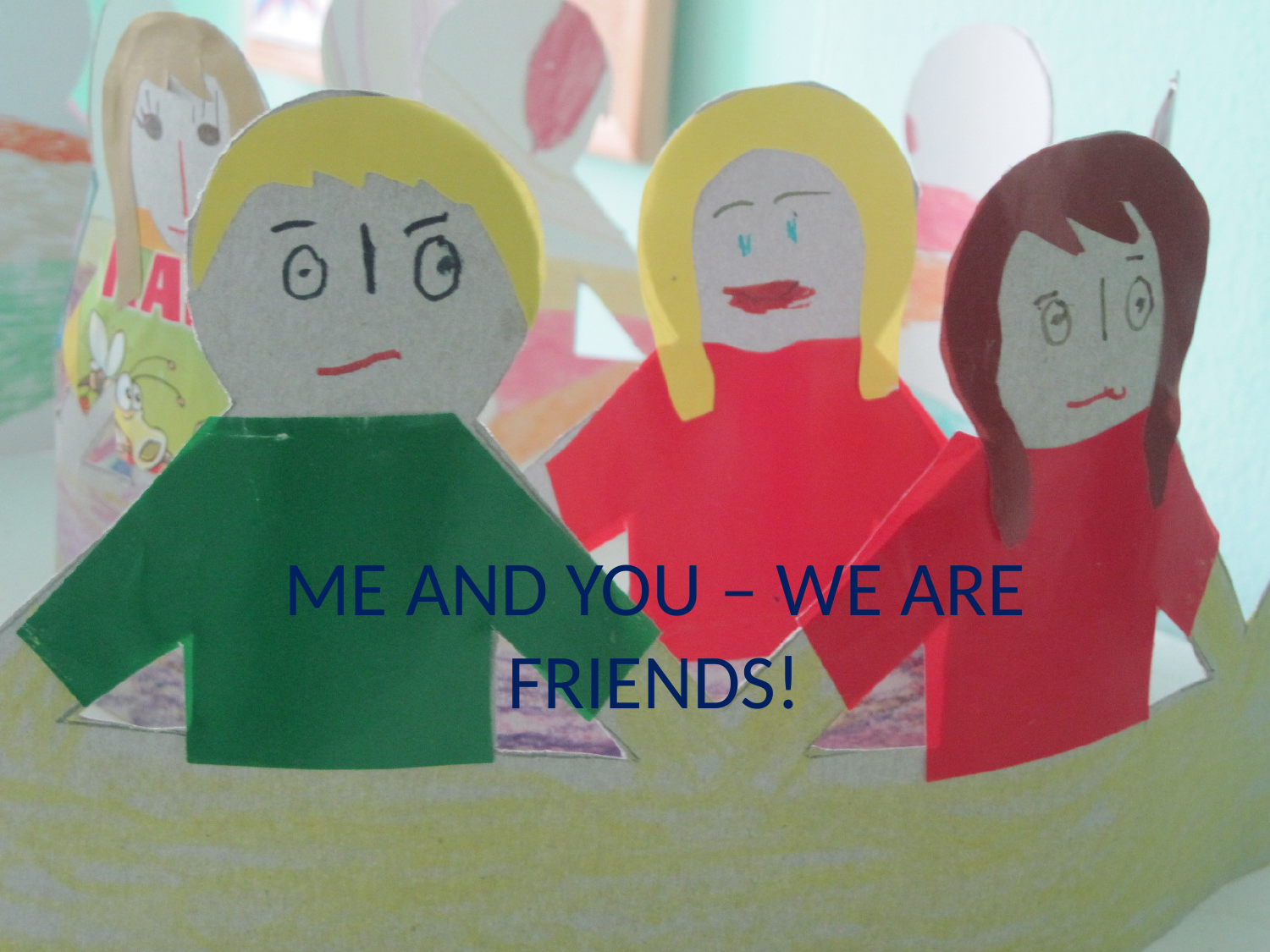

# ME AND YOU – WE ARE FRIENDS!